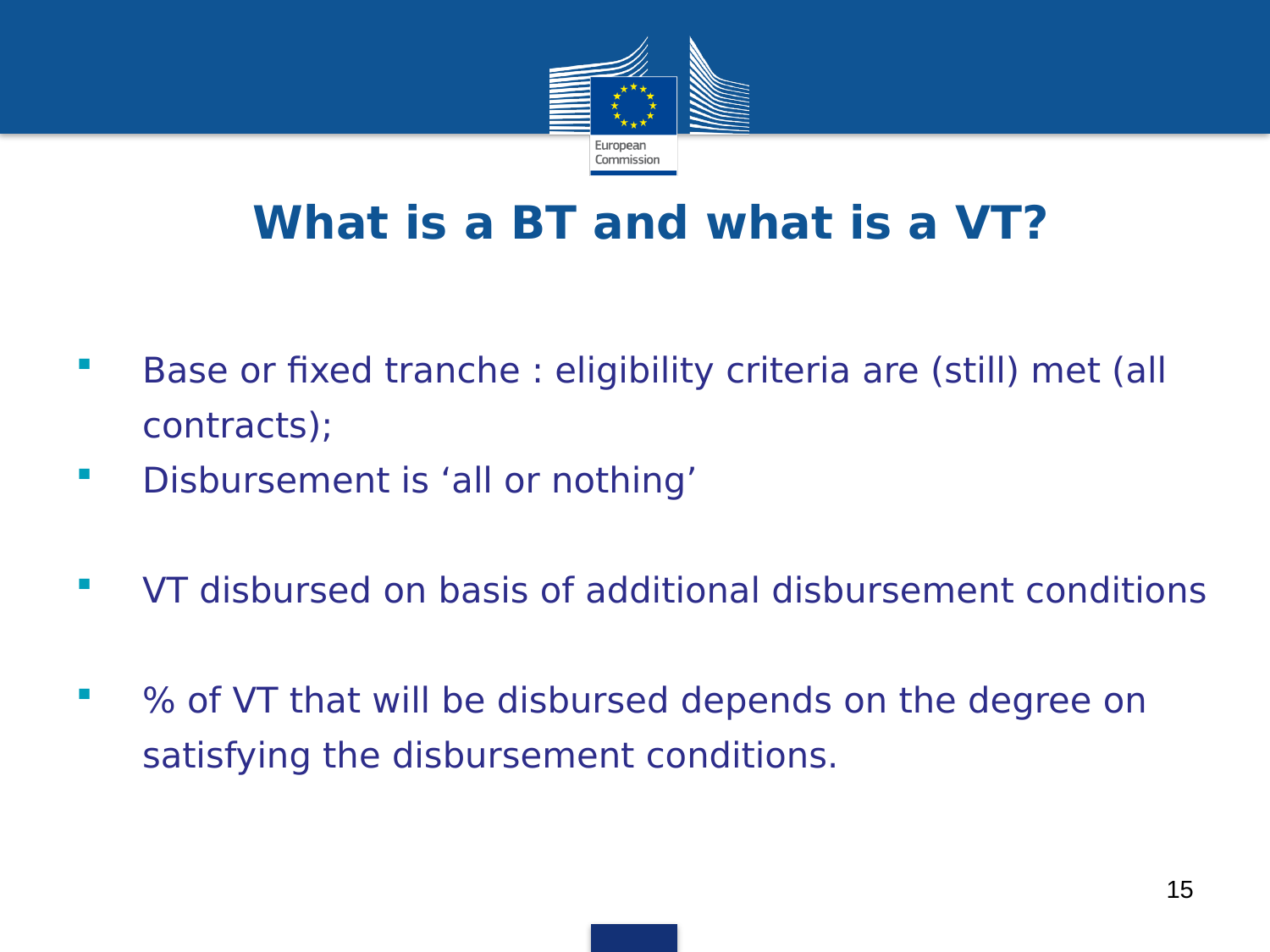

# What is a BT and what is a VT?

Base or fixed tranche : eligibility criteria are (still) met (all contracts);
Disbursement is ‘all or nothing’

VT disbursed on basis of additional disbursement conditions

% of VT that will be disbursed depends on the degree on satisfying the disbursement conditions.
15